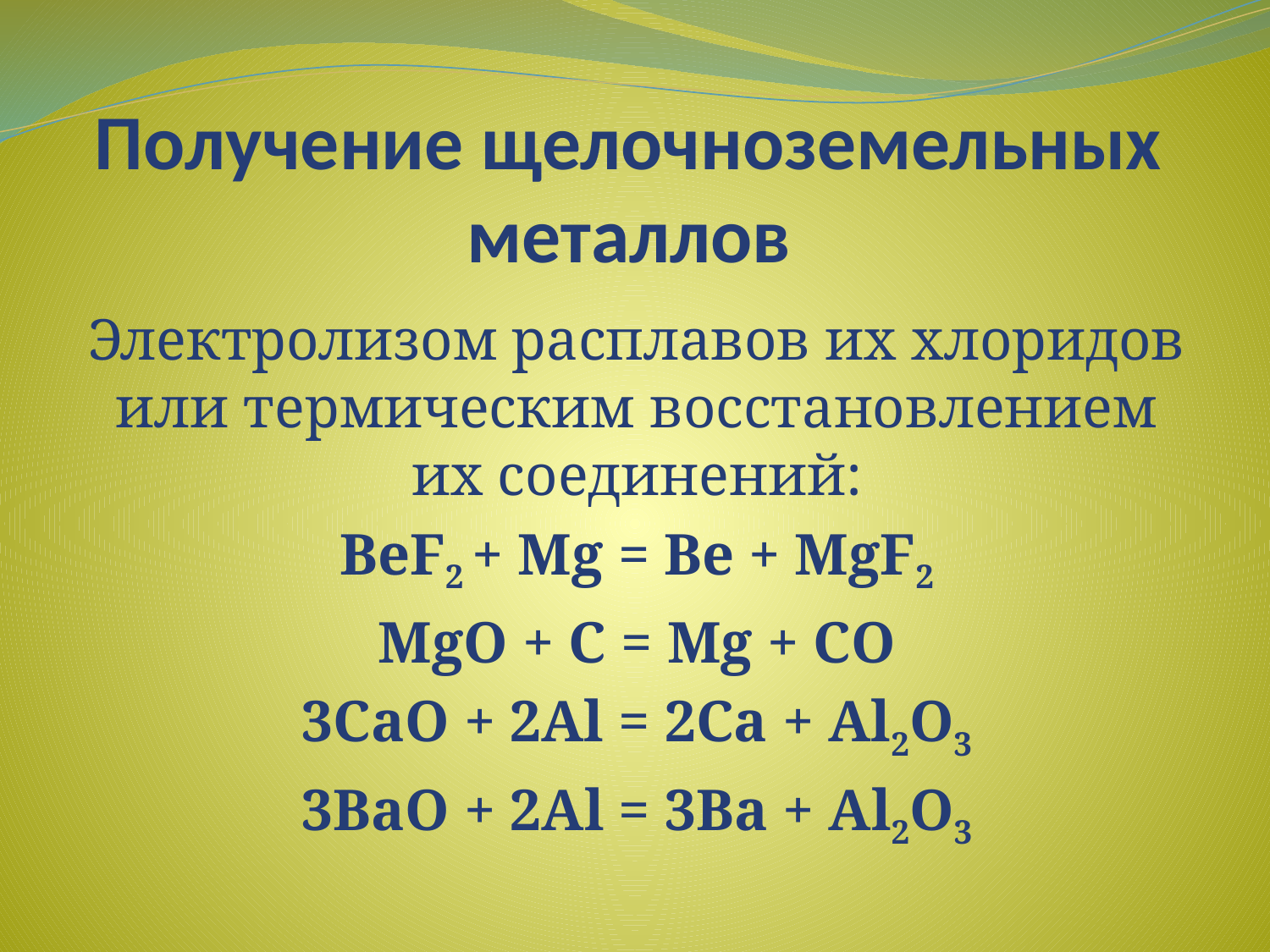

# Получение щелочноземельных металлов
Электролизом расплавов их хлоридов или термическим восстановлением их соединений:
BeF2 + Mg = Be + MgF2
MgO + C = Mg + CO
3CaO + 2Al = 2Ca + Al2O3
3BaO + 2Al = 3Ba + Al2O3